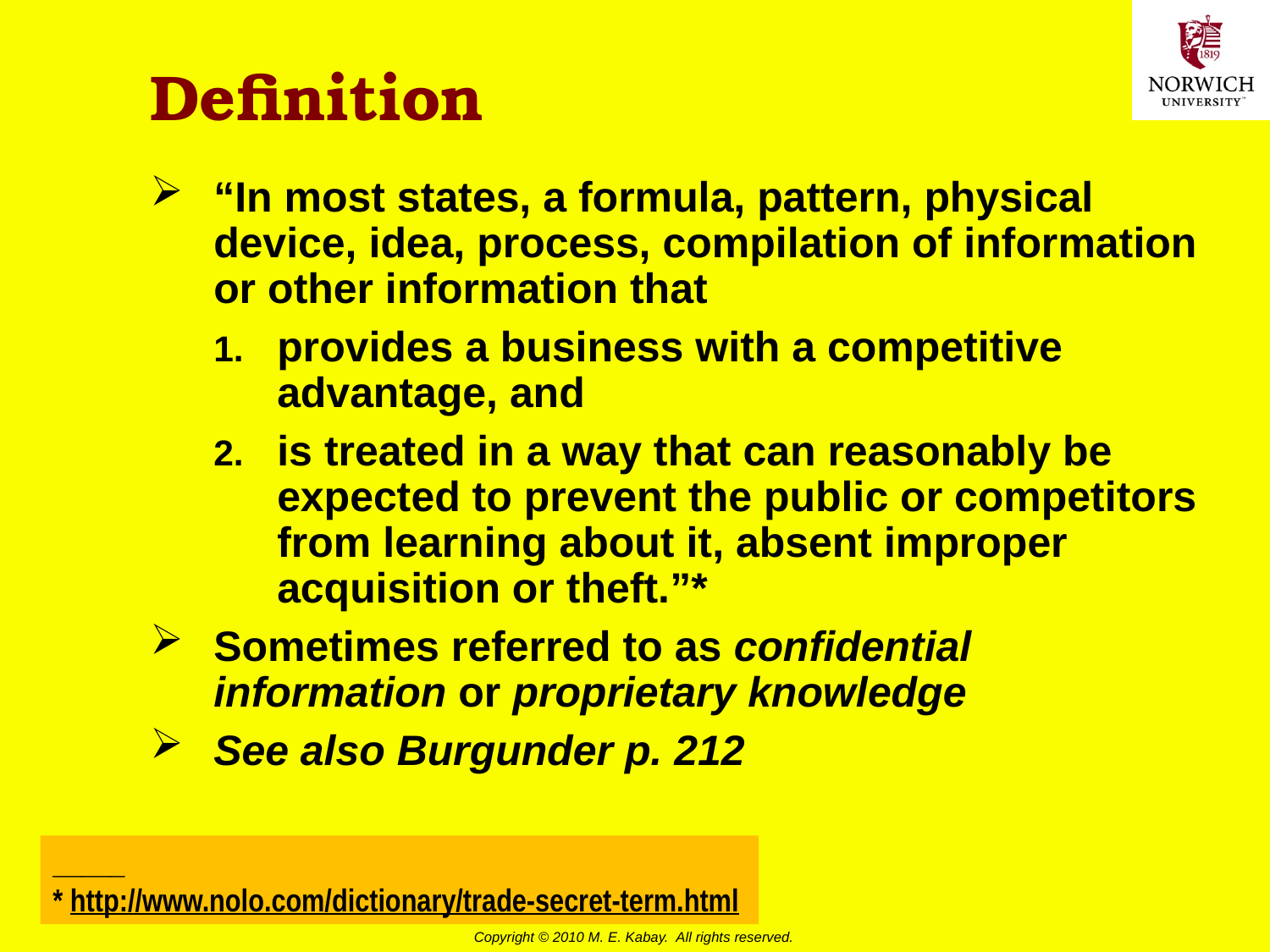

# Definition
“In most states, a formula, pattern, physical device, idea, process, compilation of information or other information that
provides a business with a competitive advantage, and
is treated in a way that can reasonably be expected to prevent the public or competitors from learning about it, absent improper acquisition or theft.”*
Sometimes referred to as confidential information or proprietary knowledge
See also Burgunder p. 212
_____
* http://www.nolo.com/dictionary/trade-secret-term.html